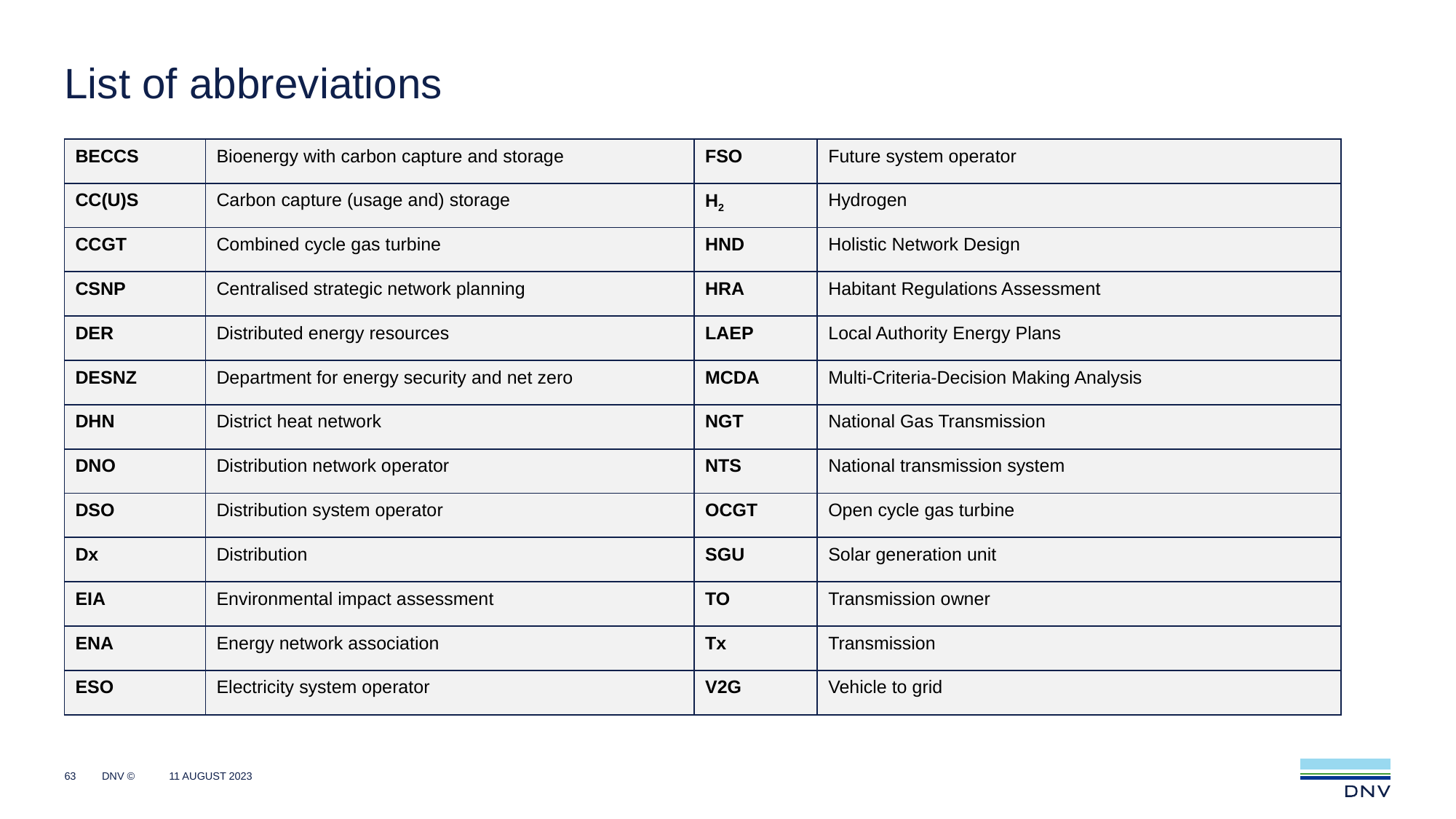

# List of abbreviations
| BECCS | Bioenergy with carbon capture and storage | FSO | Future system operator |
| --- | --- | --- | --- |
| CC(U)S | Carbon capture (usage and) storage | H2 | Hydrogen |
| CCGT | Combined cycle gas turbine | HND | Holistic Network Design |
| CSNP | Centralised strategic network planning | HRA | Habitant Regulations Assessment |
| DER | Distributed energy resources | LAEP | Local Authority Energy Plans |
| DESNZ | Department for energy security and net zero | MCDA | Multi-Criteria-Decision Making Analysis |
| DHN | District heat network | NGT | National Gas Transmission |
| DNO | Distribution network operator | NTS | National transmission system |
| DSO | Distribution system operator | OCGT | Open cycle gas turbine |
| Dx | Distribution | SGU | Solar generation unit |
| EIA | Environmental impact assessment | TO | Transmission owner |
| ENA | Energy network association | Tx | Transmission |
| ESO | Electricity system operator | V2G | Vehicle to grid |
63
23 January 2024